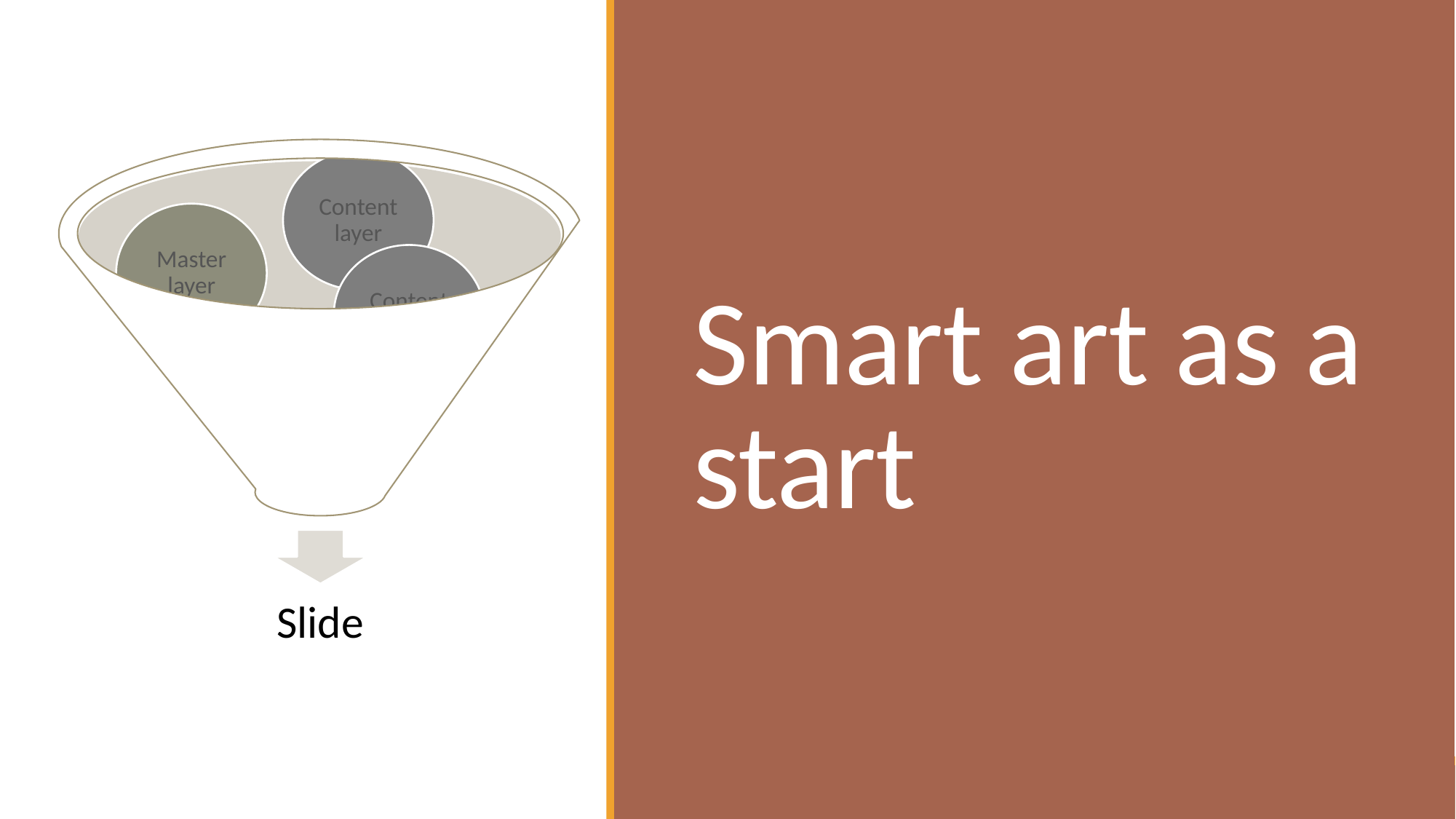

# Smart art as a start

Content layer

Master layer
Content layer
Layouts

Slide